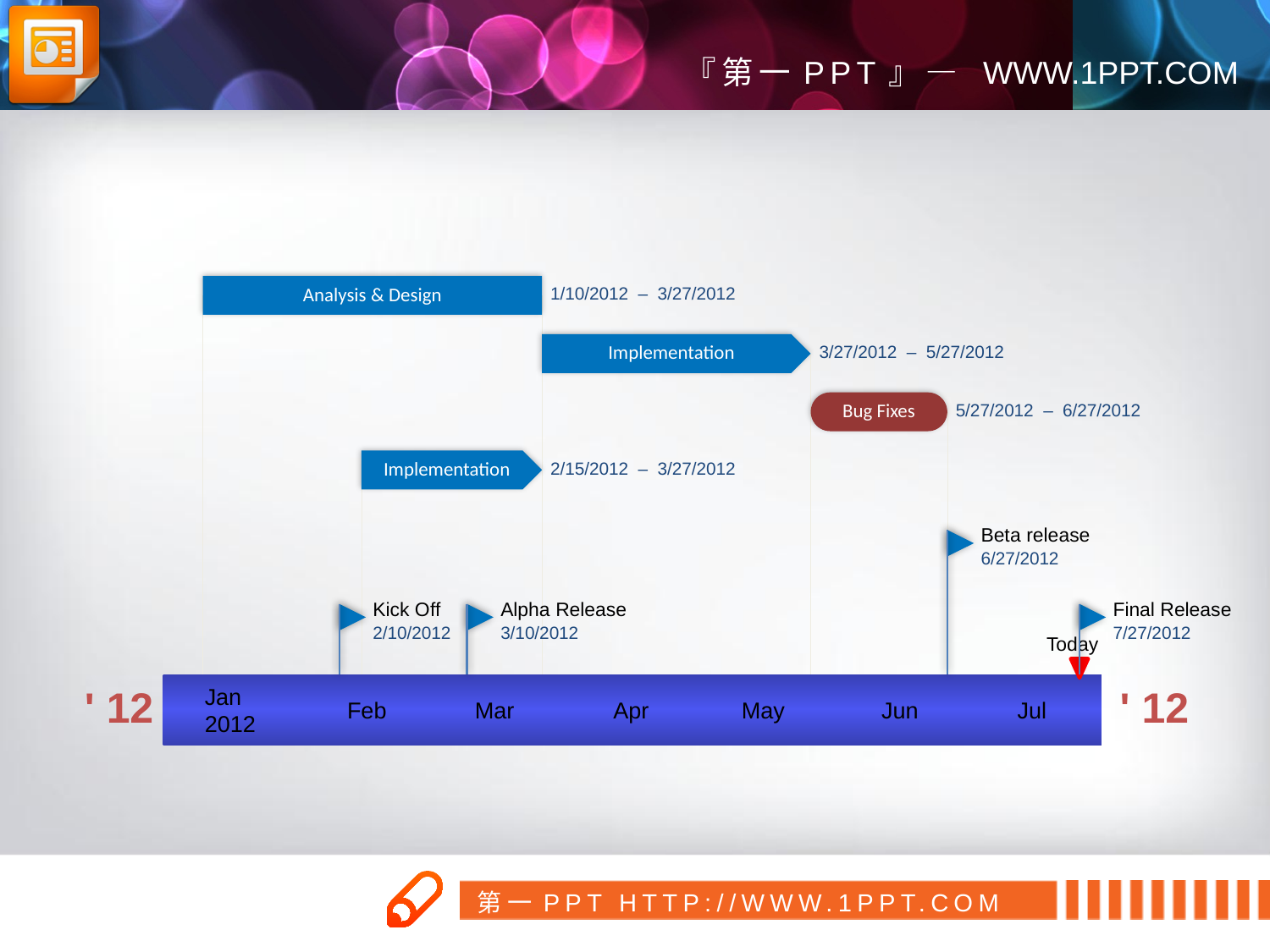

Analysis & Design
1/10/2012  –  3/27/2012
Implementation
3/27/2012  –  5/27/2012
Bug Fixes
5/27/2012  –  6/27/2012
Implementation
2/15/2012  –  3/27/2012
Beta release

6/27/2012
Kick Off
Alpha Release
Final Release

2/10/2012
3/10/2012
7/27/2012
Today

' 12

Jan
2012
Feb
Mar
Apr
May
Jun
Jul
' 12